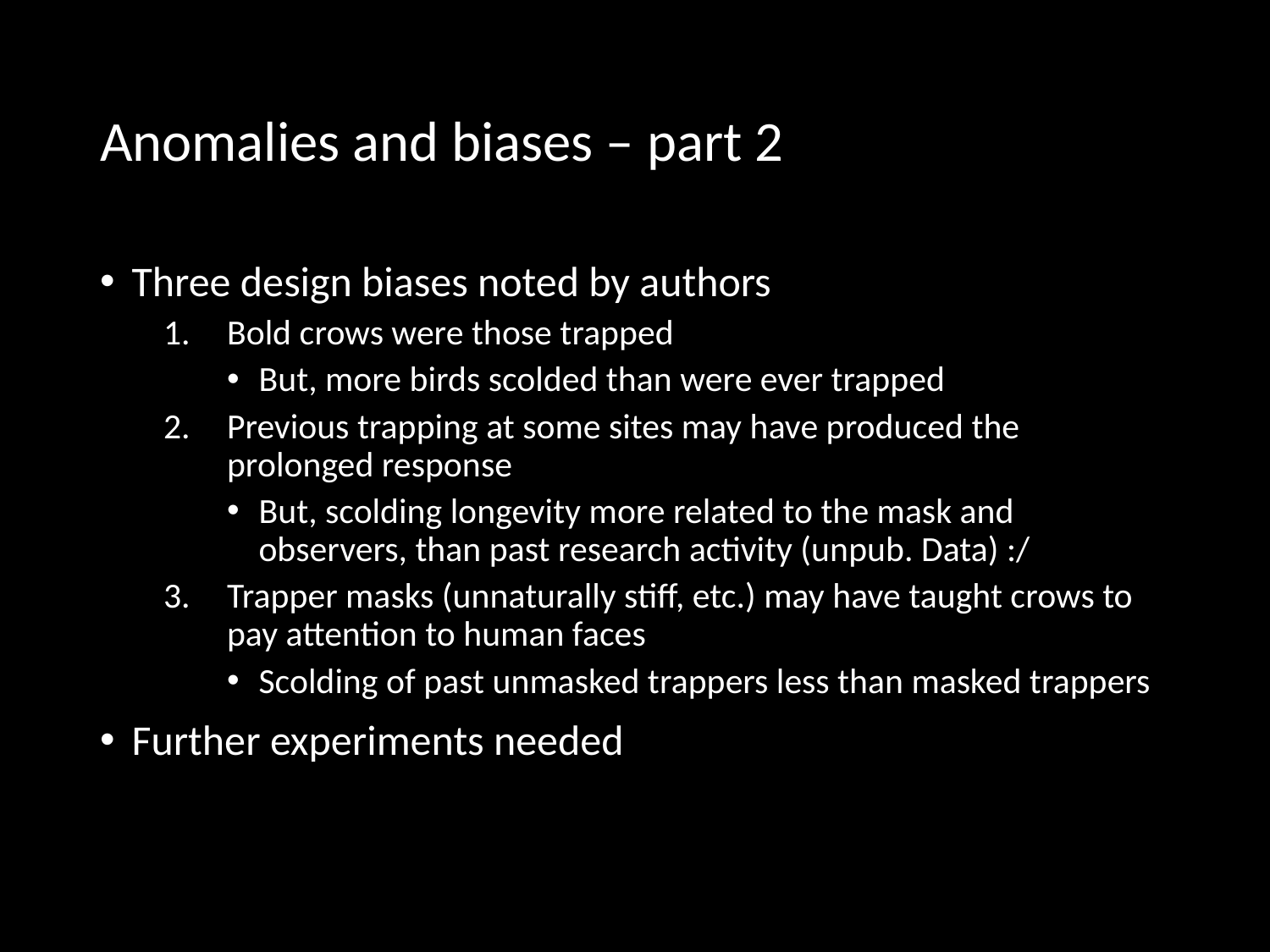

# Anomalies and biases – part 2
Three design biases noted by authors
Bold crows were those trapped
But, more birds scolded than were ever trapped
Previous trapping at some sites may have produced the prolonged response
But, scolding longevity more related to the mask and observers, than past research activity (unpub. Data) :/
Trapper masks (unnaturally stiff, etc.) may have taught crows to pay attention to human faces
Scolding of past unmasked trappers less than masked trappers
Further experiments needed